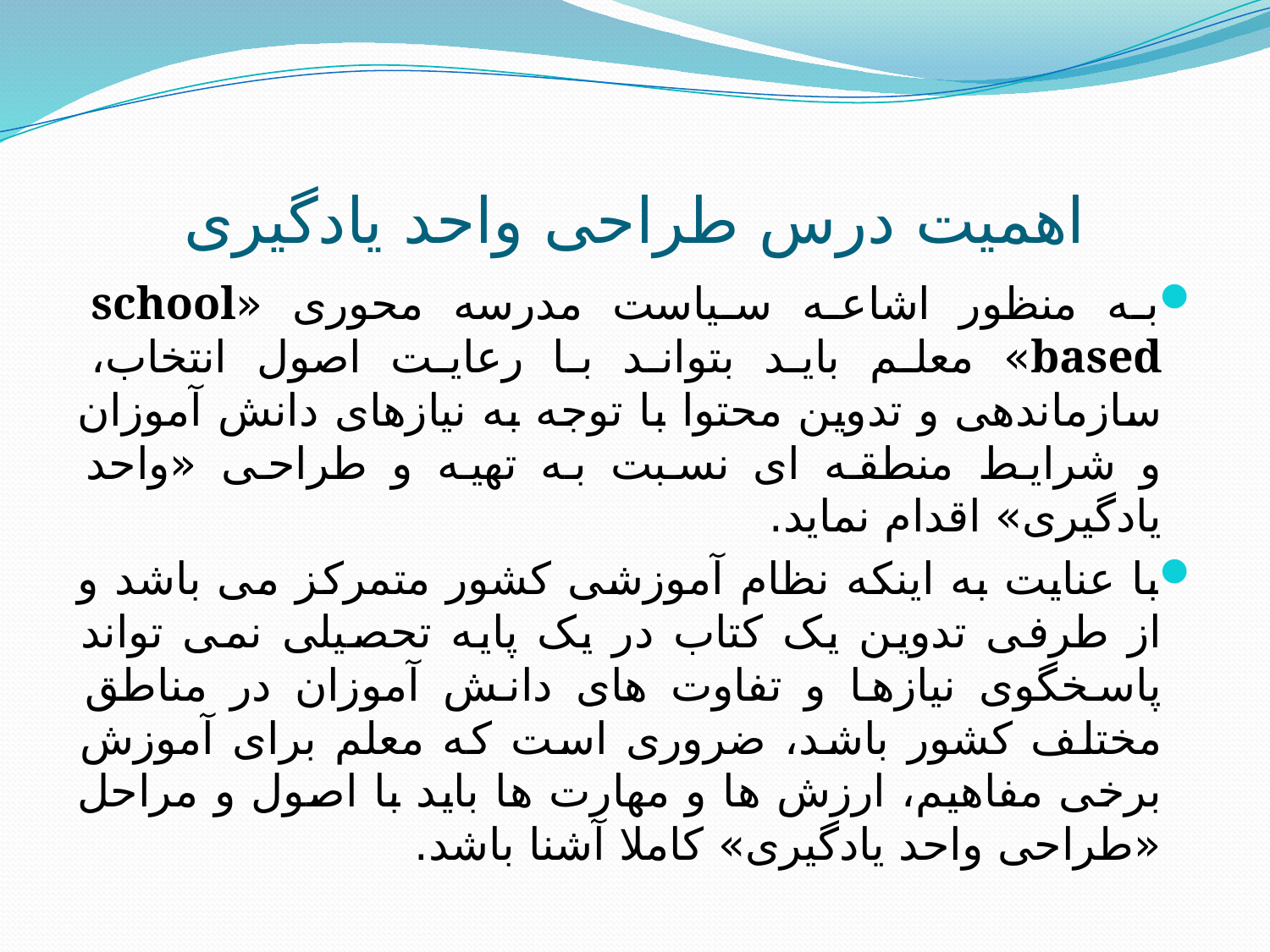

# اهمیت درس طراحی واحد یادگیری
به منظور اشاعه سیاست مدرسه محوری «school based» معلم باید بتواند با رعایت اصول انتخاب، سازماندهی و تدوین محتوا با توجه به نیازهای دانش آموزان و شرایط منطقه ای نسبت به تهیه و طراحی «واحد یادگیری» اقدام نماید.
با عنایت به اینکه نظام آموزشی کشور متمرکز می باشد و از طرفی تدوین یک کتاب در یک پایه تحصیلی نمی تواند پاسخگوی نیازها و تفاوت های دانش آموزان در مناطق مختلف کشور باشد، ضروری است که معلم برای آموزش برخی مفاهیم، ارزش ها و مهارت ها باید با اصول و مراحل «طراحی واحد یادگیری» کاملا آشنا باشد.